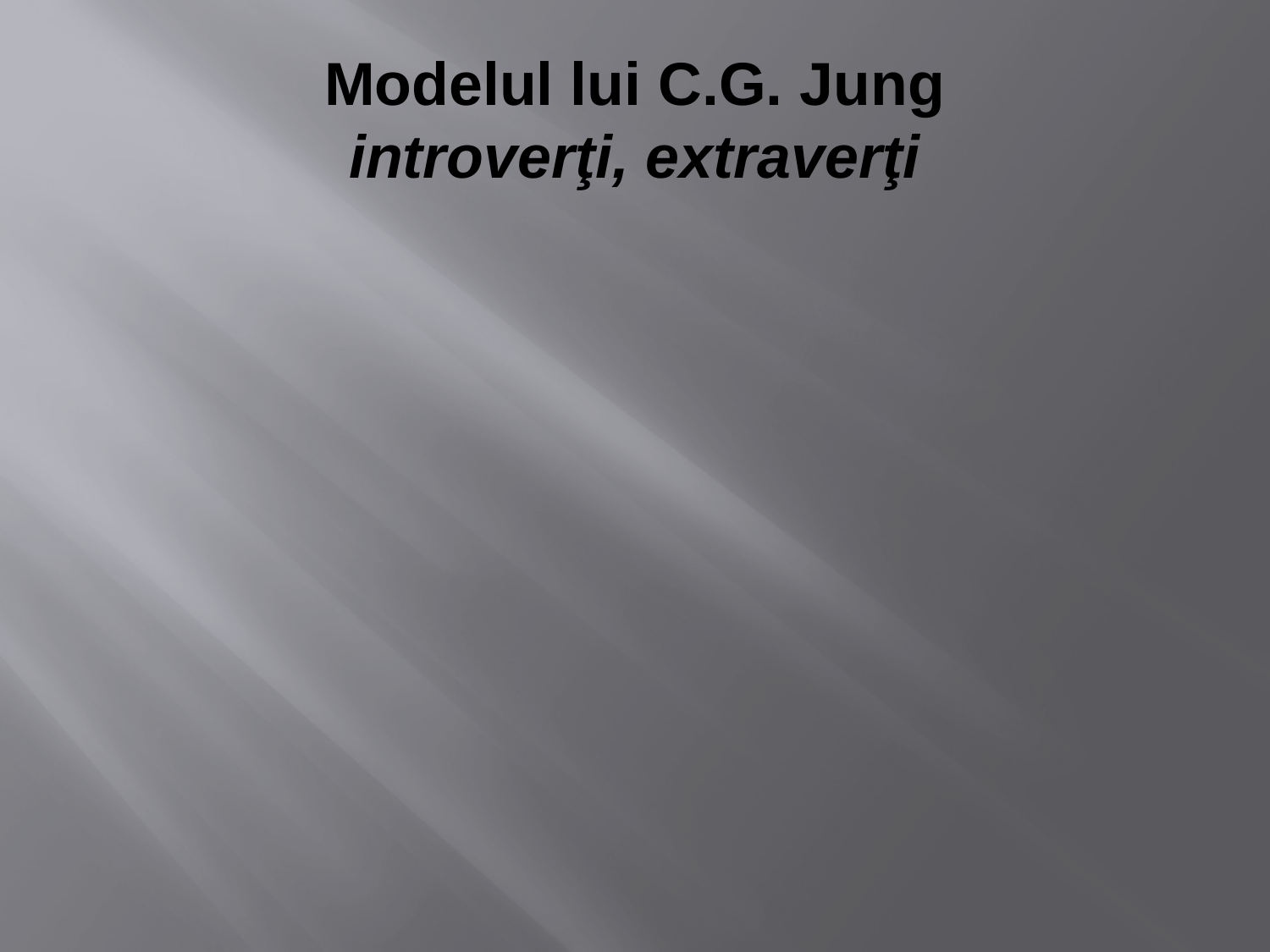

# Modelul lui C.G. Jung introverţi, extraverţi